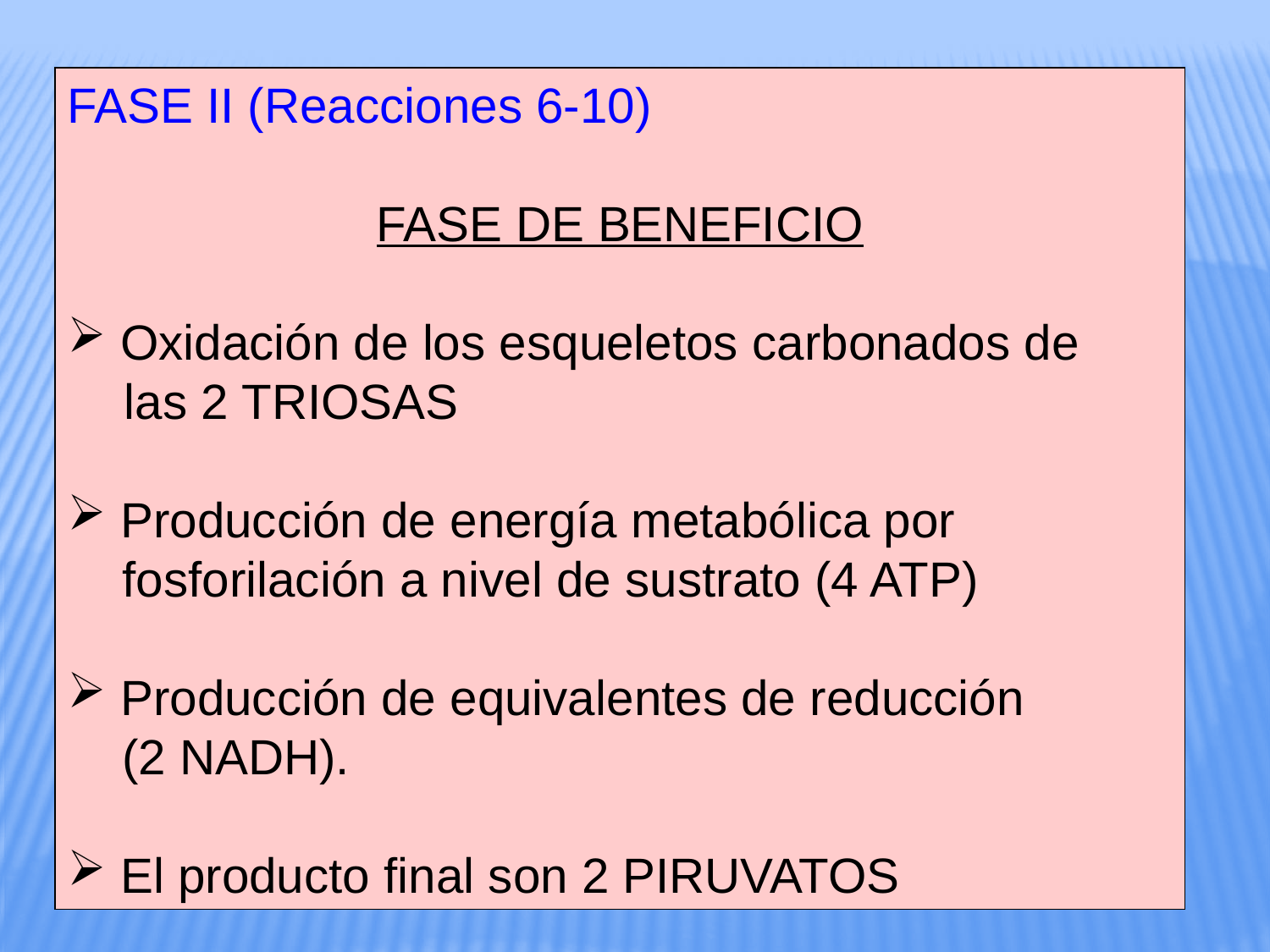

FASE II (Reacciones 6-10)

FASE DE BENEFICIO

 Oxidación de los esqueletos carbonados de      	   las 2 TRIOSAS

 Producción de energía metabólica por
    fosforilación a nivel de sustrato (4 ATP)

 Producción de equivalentes de reducción
    (2 NADH).

 El producto final son 2 PIRUVATOS